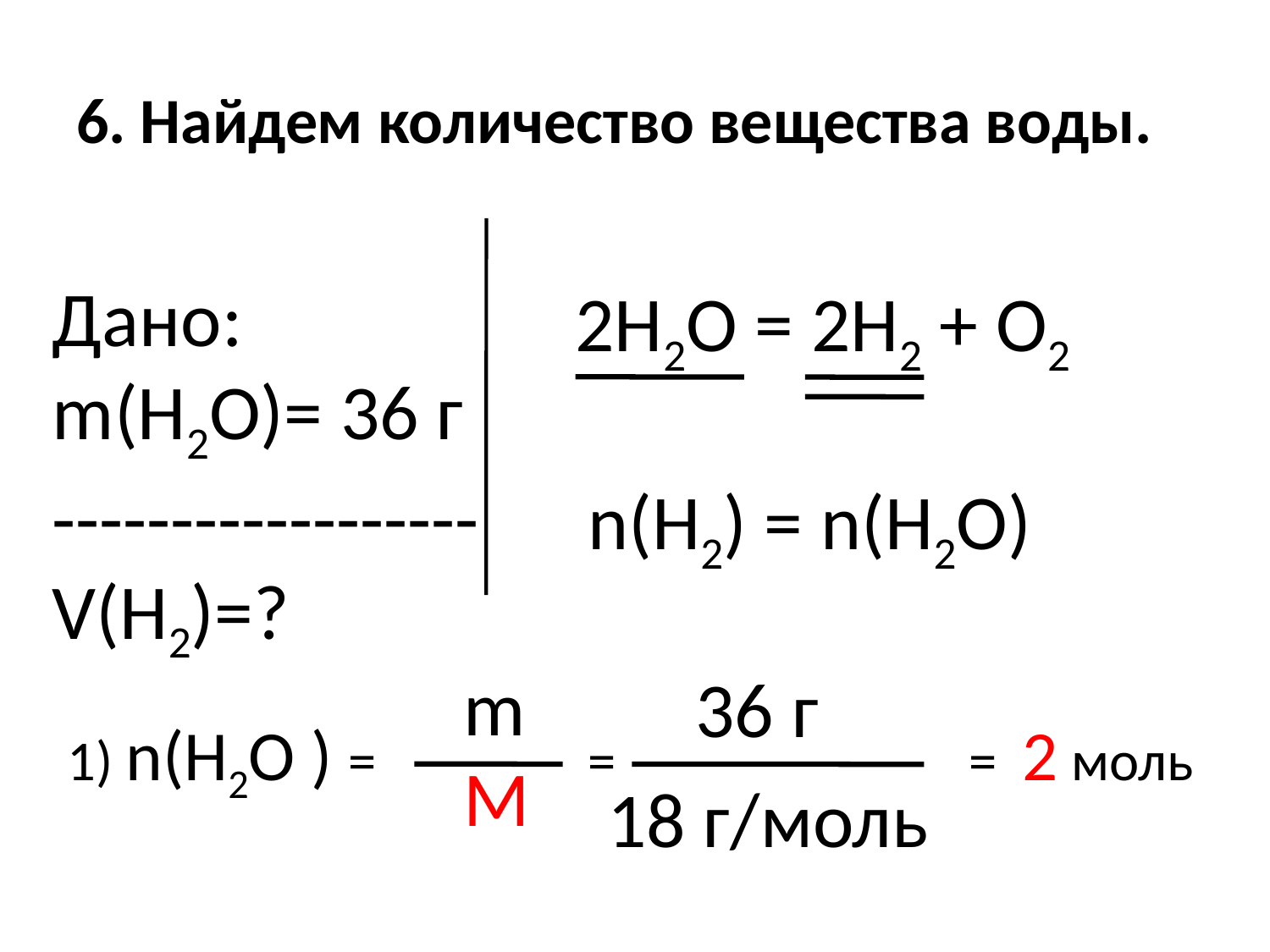

# 6. Найдем количество вещества воды.

Дано:
m(H2O)= 36 г
------------------
V(Н2)=?
2Н2O = 2Н2 + O2
n(Н2) = n(Н2O)
m
36 г
1) n(Н2O ) =  		 = 			 =  2 моль
M
18 г/моль